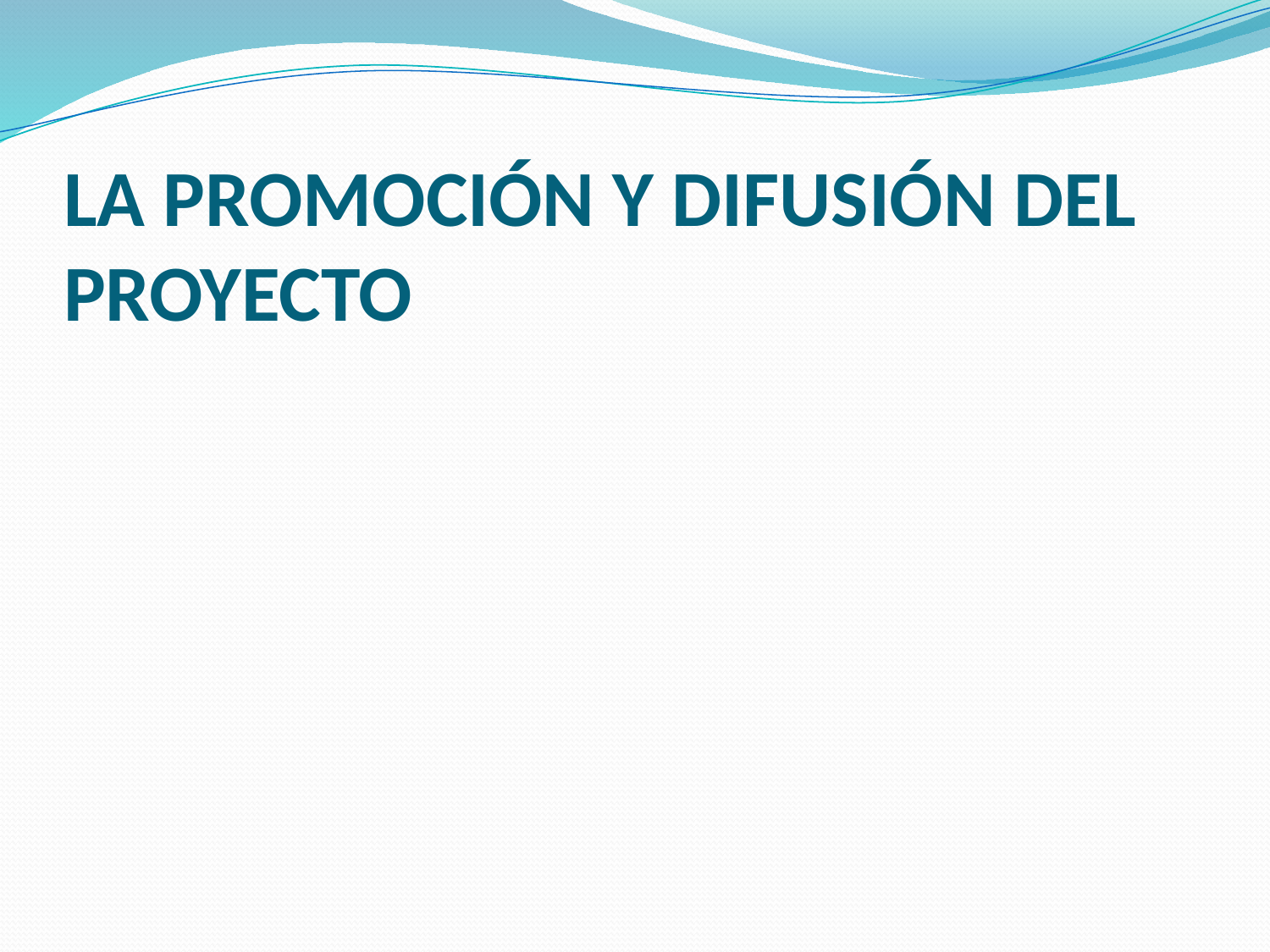

# LA PROMOCIÓN Y DIFUSIÓN DEL PROYECTO